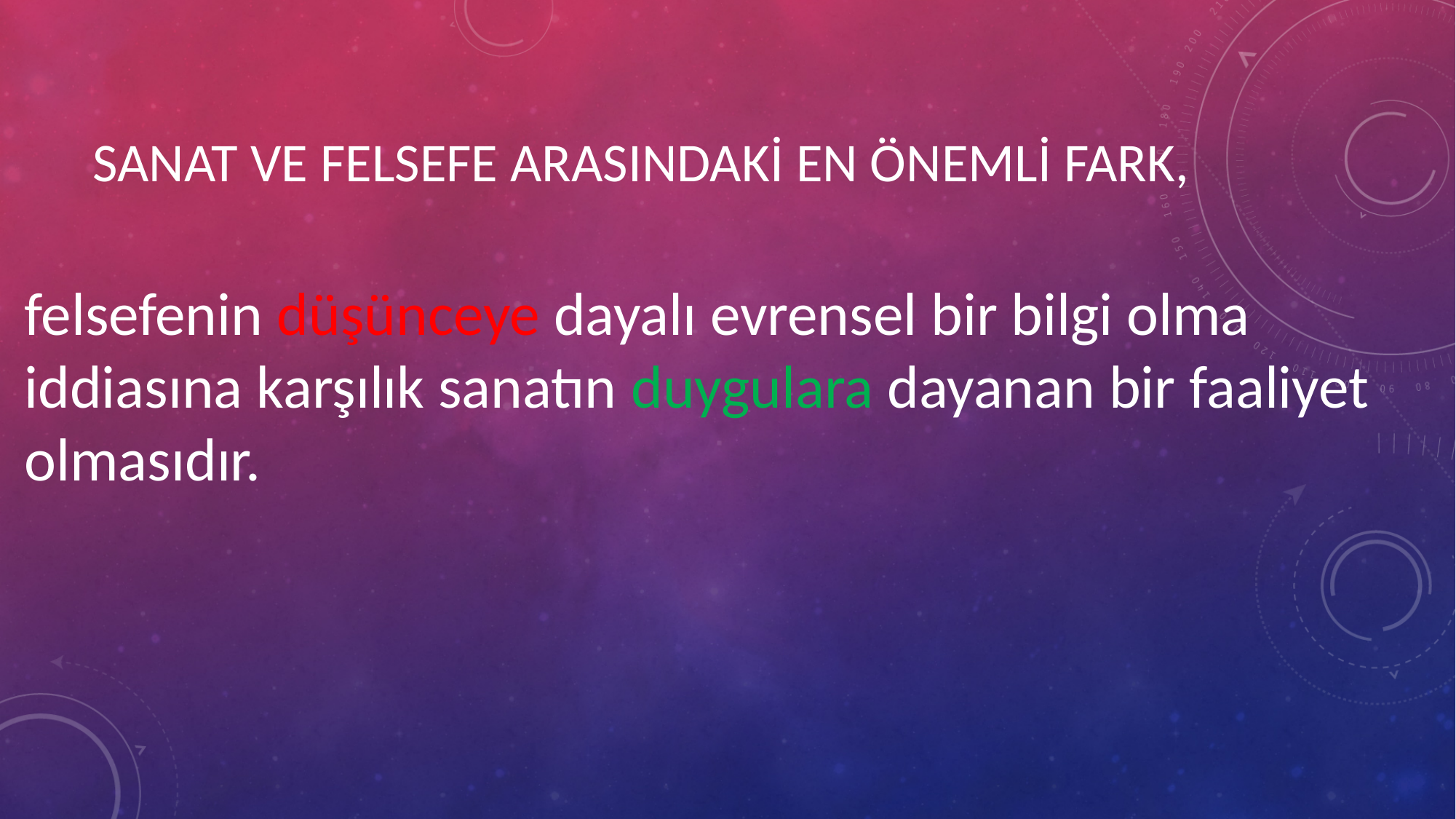

# Sanat ve felsefe arasındaki en önemli fark,
felsefenin düşünceye dayalı evrensel bir bilgi olma iddiasına karşılık sanatın duygulara dayanan bir faaliyet olmasıdır.